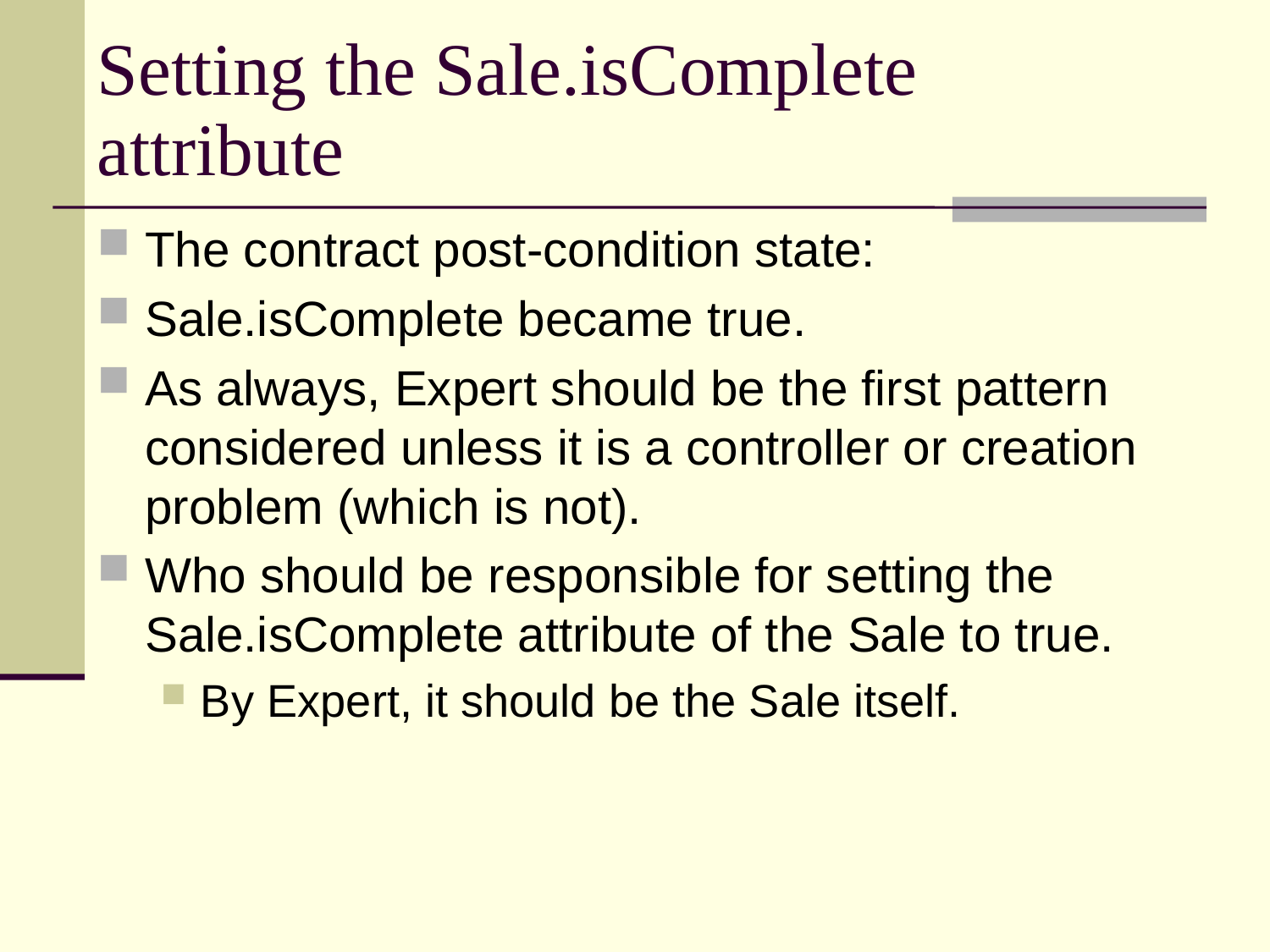

# Setting the Sale.isComplete attribute
The contract post-condition state:
Sale.isComplete became true.
As always, Expert should be the first pattern considered unless it is a controller or creation problem (which is not).
Who should be responsible for setting the Sale.isComplete attribute of the Sale to true.
By Expert, it should be the Sale itself.